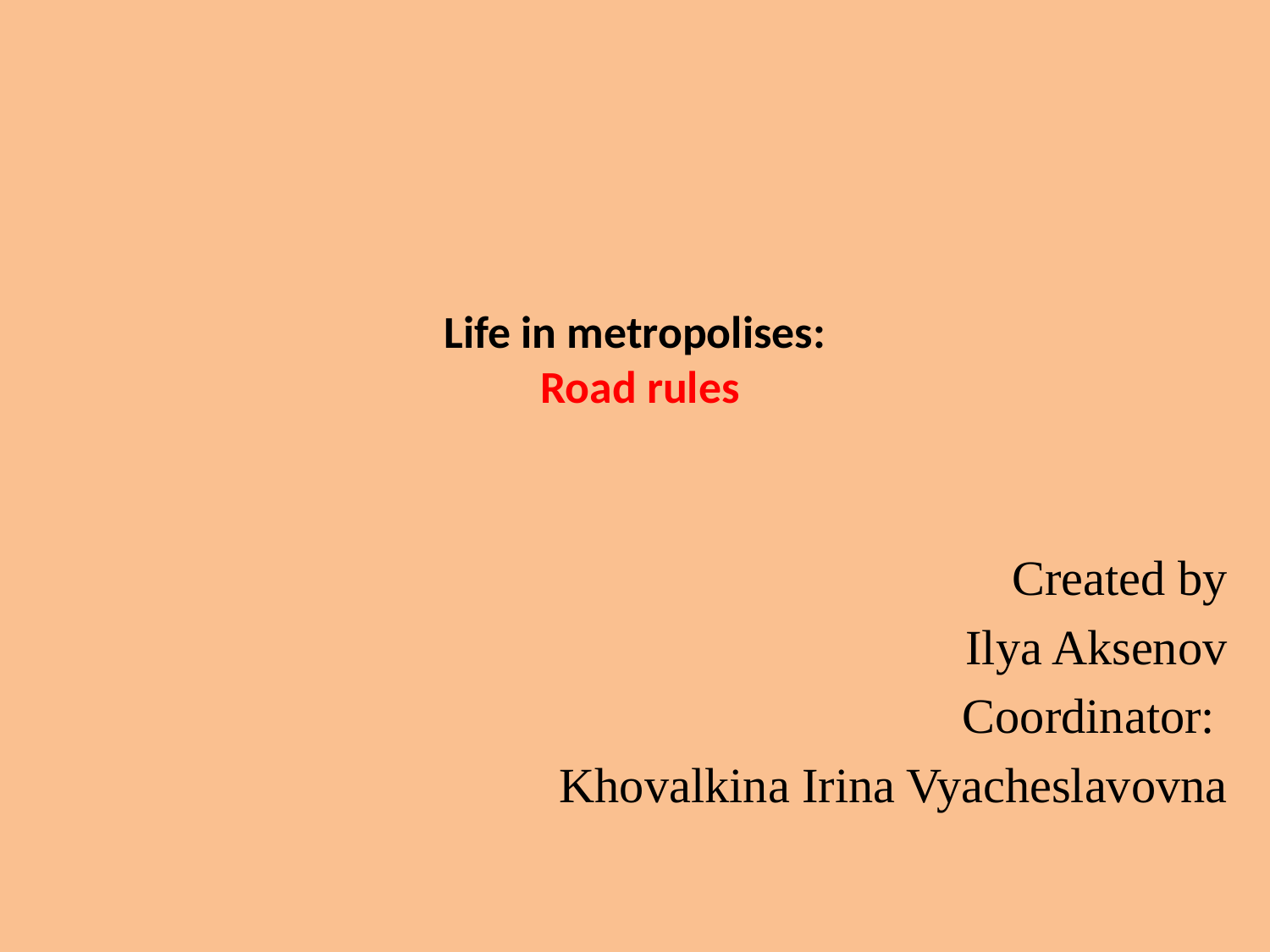

# Life in metropolises: Road rules
Created by
Ilya Aksenov
Coordinator:
Khovalkina Irina Vyacheslavovna